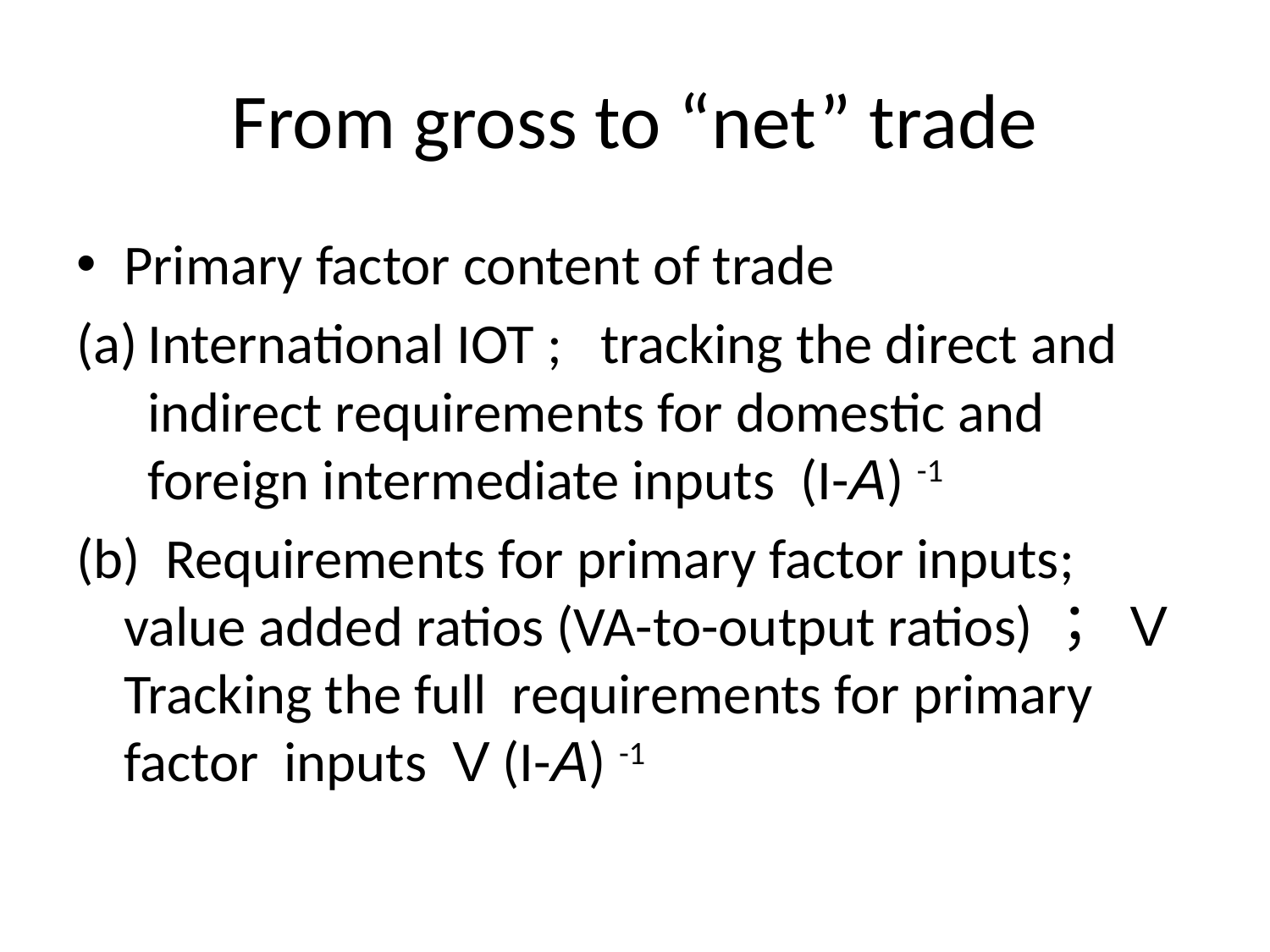

# From gross to “net” trade
Primary factor content of trade
International IOT ;   tracking the direct and indirect requirements for domestic and foreign intermediate inputs  (I-A) -1
(b)  Requirements for primary factor inputs; value added ratios (VA-to-output ratios)； V Tracking the full  requirements for primary factor  inputs  V (I-A) -1